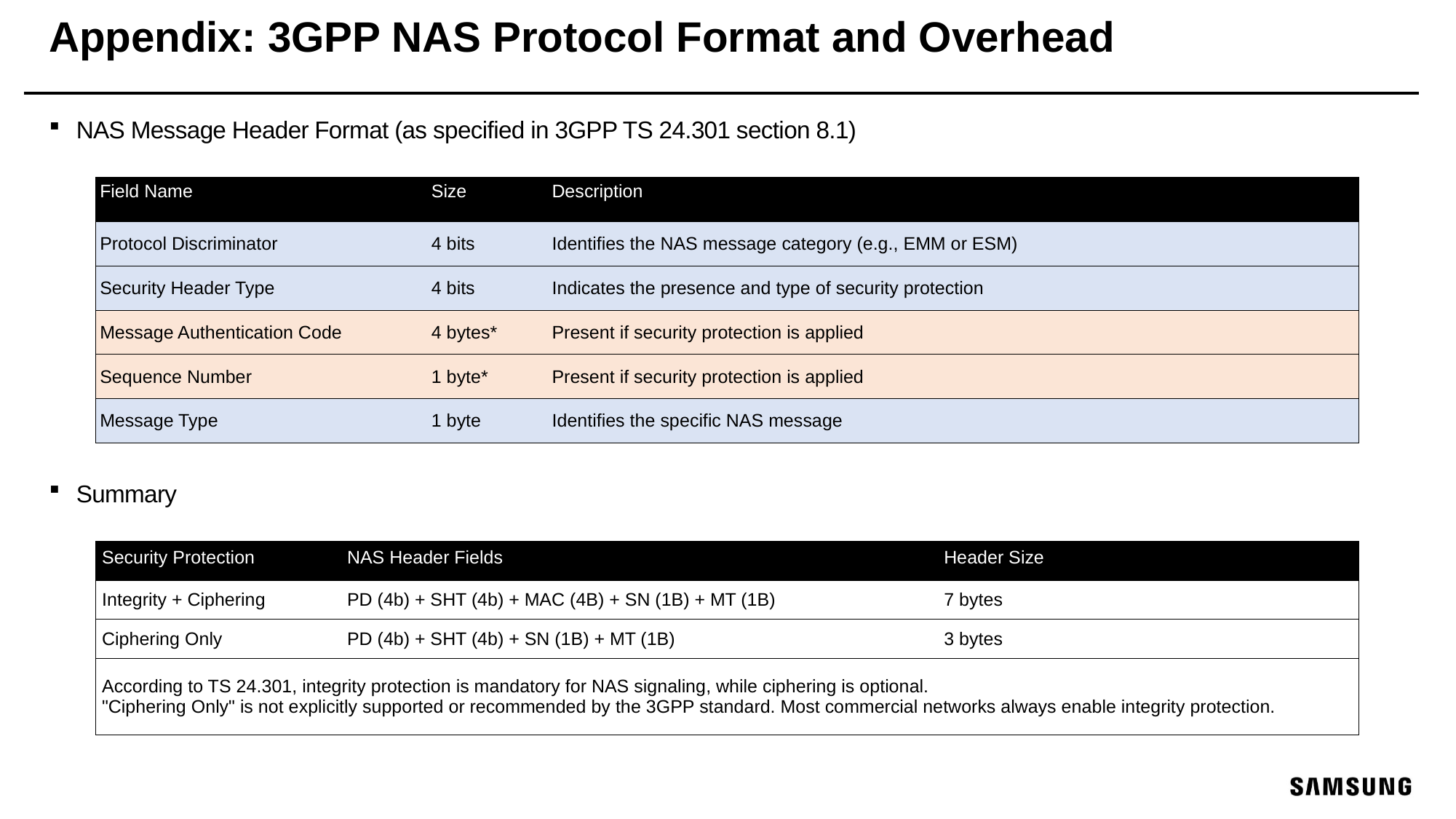

# Appendix: 3GPP NAS Protocol Format and Overhead
NAS Message Header Format (as specified in 3GPP TS 24.301 section 8.1)
| Field Name | Size | Description |
| --- | --- | --- |
| Protocol Discriminator | 4 bits | Identifies the NAS message category (e.g., EMM or ESM) |
| Security Header Type | 4 bits | Indicates the presence and type of security protection |
| Message Authentication Code | 4 bytes\* | Present if security protection is applied |
| Sequence Number | 1 byte\* | Present if security protection is applied |
| Message Type | 1 byte | Identifies the specific NAS message |
Summary
| Security Protection | NAS Header Fields | Header Size |
| --- | --- | --- |
| Integrity + Ciphering | PD (4b) + SHT (4b) + MAC (4B) + SN (1B) + MT (1B) | 7 bytes |
| Ciphering Only | PD (4b) + SHT (4b) + SN (1B) + MT (1B) | 3 bytes |
| According to TS 24.301, integrity protection is mandatory for NAS signaling, while ciphering is optional. "Ciphering Only" is not explicitly supported or recommended by the 3GPP standard. Most commercial networks always enable integrity protection. |  |  |